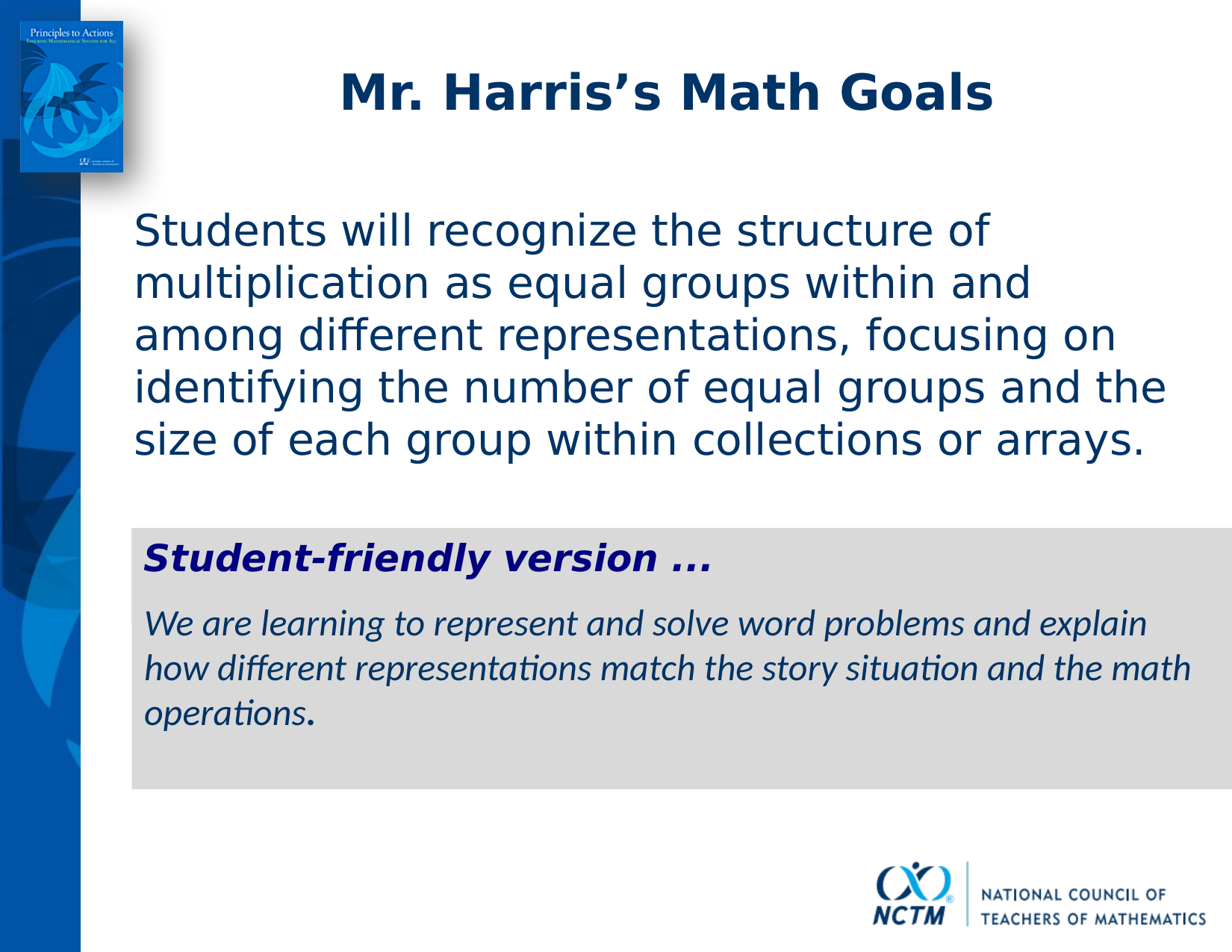

# Mr. Harris’s Math Goals
Students will recognize the structure of multiplication as equal groups within and among different representations, focusing on identifying the number of equal groups and the size of each group within collections or arrays.

Student-friendly version ...
We are learning to represent and solve word problems and explain how different representations match the story situation and the math operations.